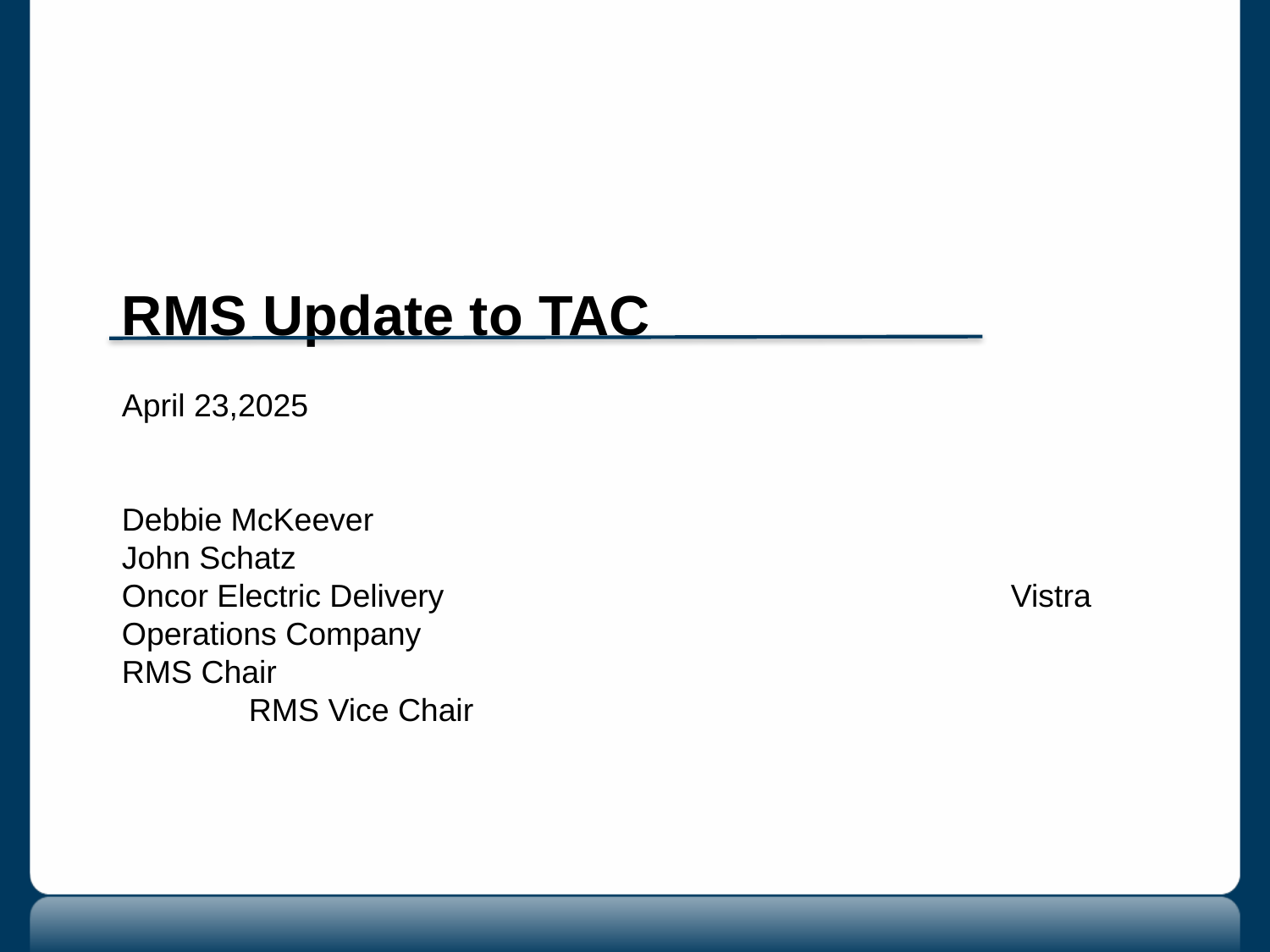

RMS Update to TAC

April 23,2025

Debbie McKeever							John Schatz
Oncor Electric Delivery					Vistra Operations Company
RMS Chair								RMS Vice Chair